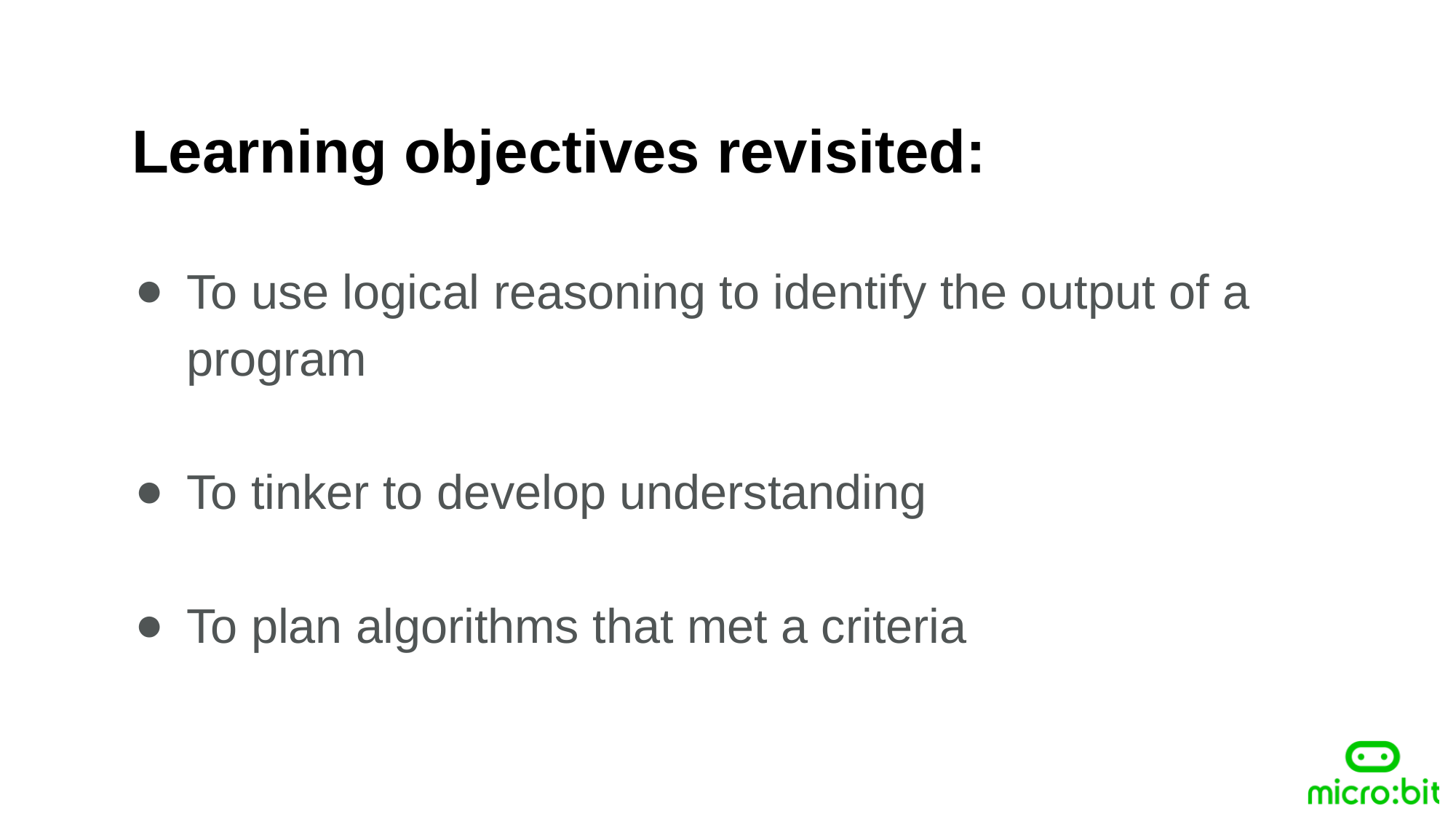

Learning objectives revisited:

To use logical reasoning to identify the output of a program

To tinker to develop understanding

To plan algorithms that met a criteria